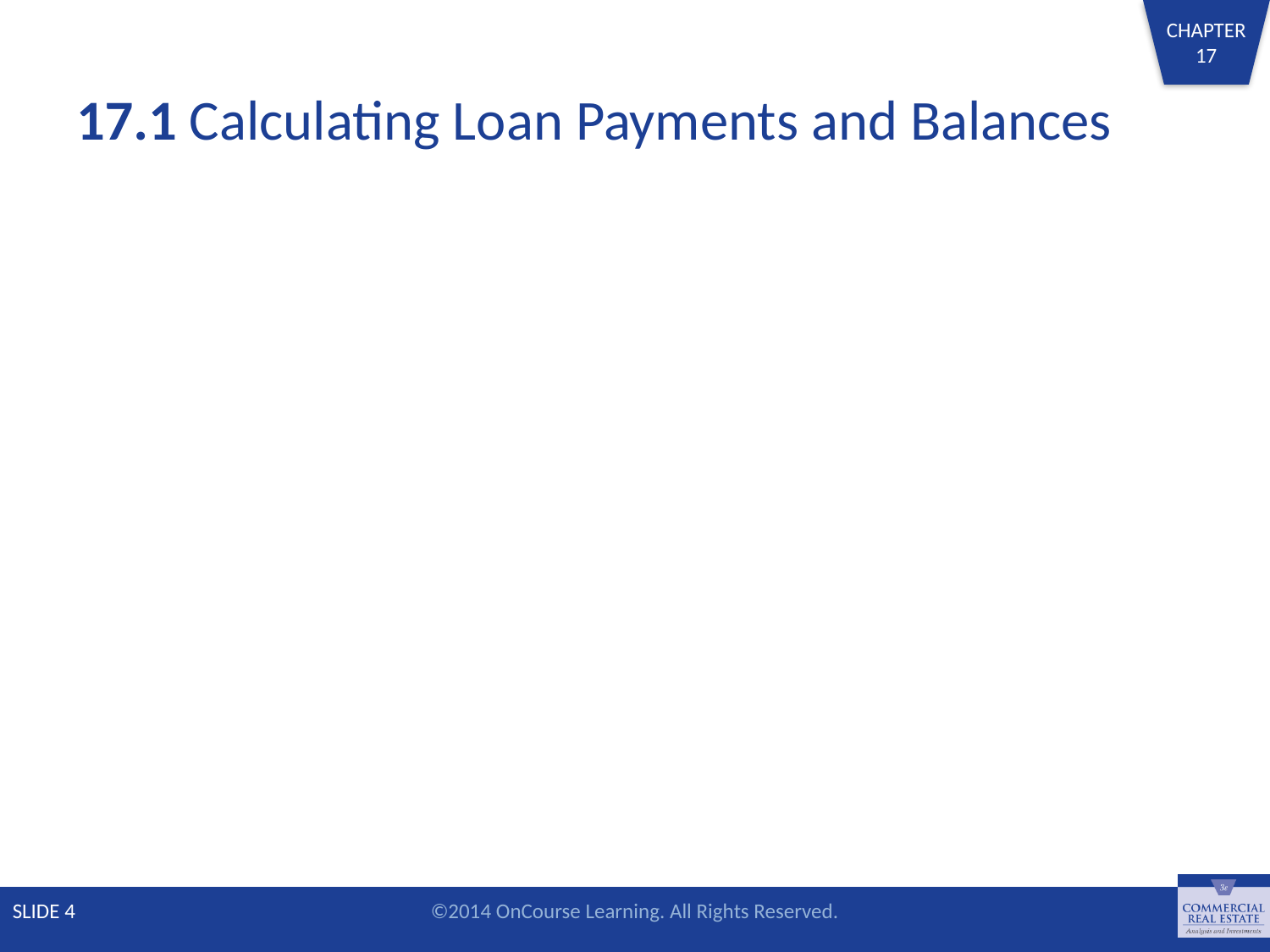

# 17.1 Calculating Loan Payments and Balances

SLIDE 4